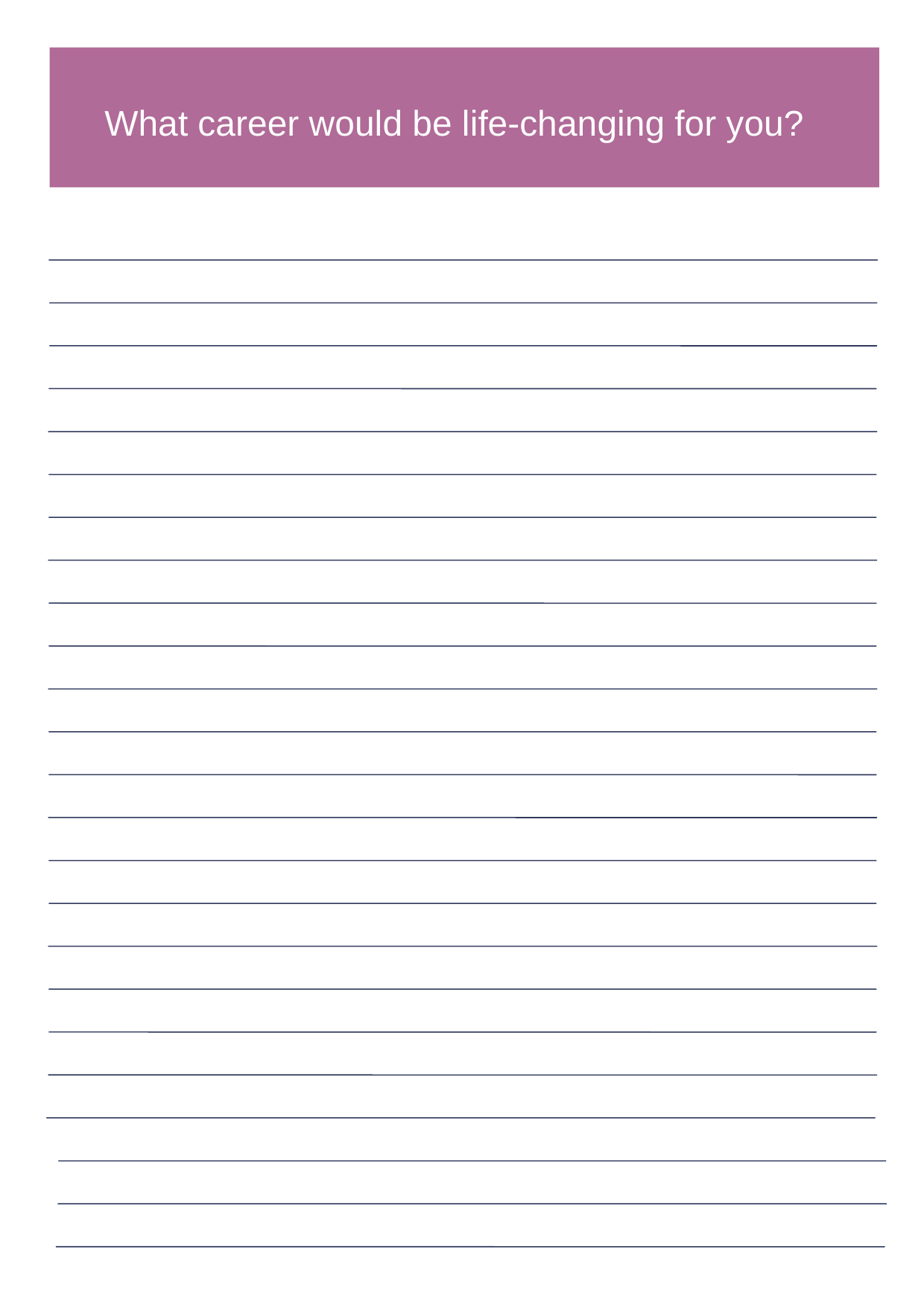

What career would be life-changing for you?